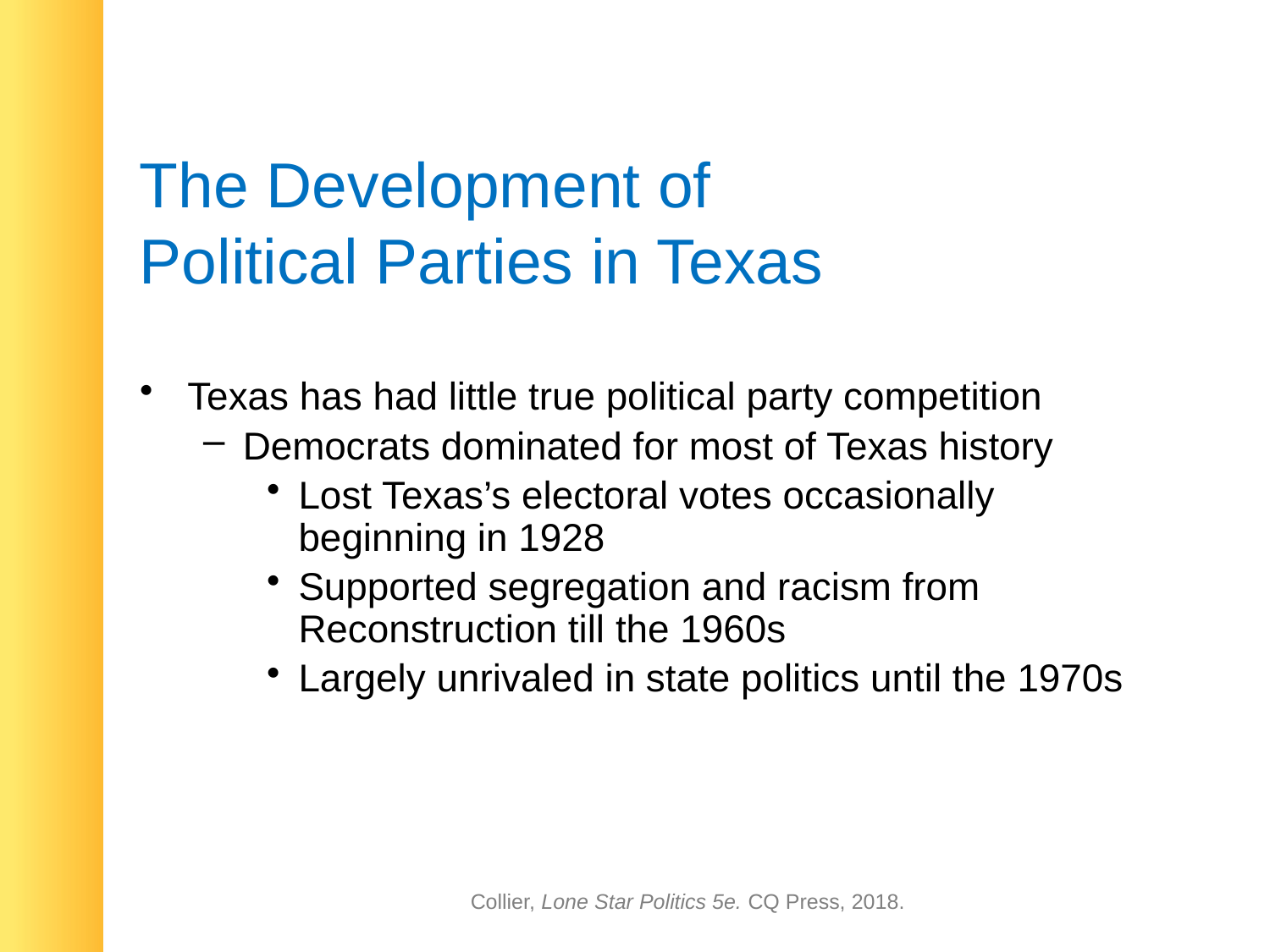

# The Development of Political Parties in Texas
Texas has had little true political party competition
Democrats dominated for most of Texas history
Lost Texas’s electoral votes occasionally beginning in 1928
Supported segregation and racism from Reconstruction till the 1960s
Largely unrivaled in state politics until the 1970s
Collier, Lone Star Politics 5e. CQ Press, 2018.